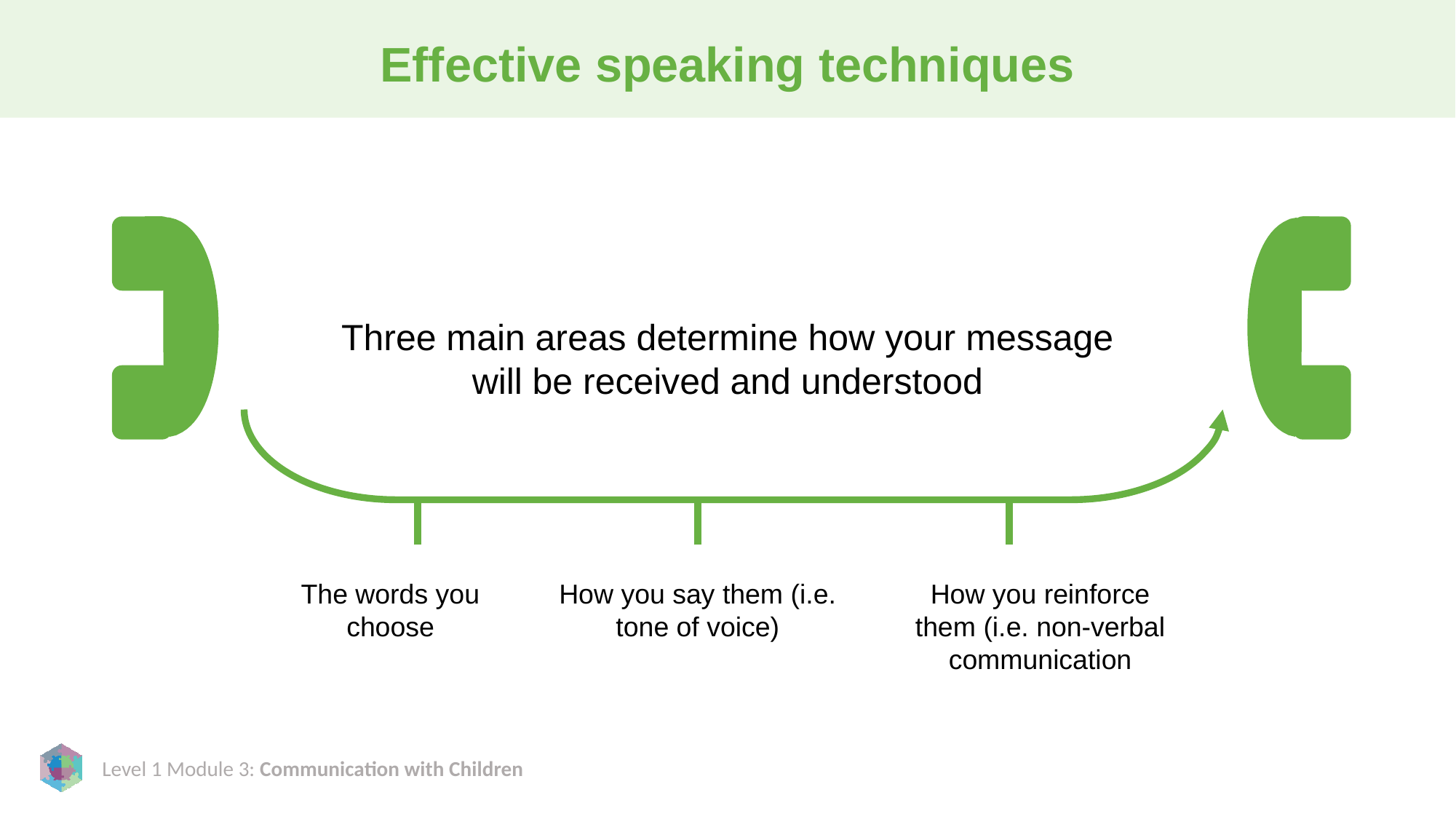

# Effective speaking techniques

Three main areas determine how your message will be received and understood
The words you choose
How you say them (i.e. tone of voice)
How you reinforce them (i.e. non-verbal communication